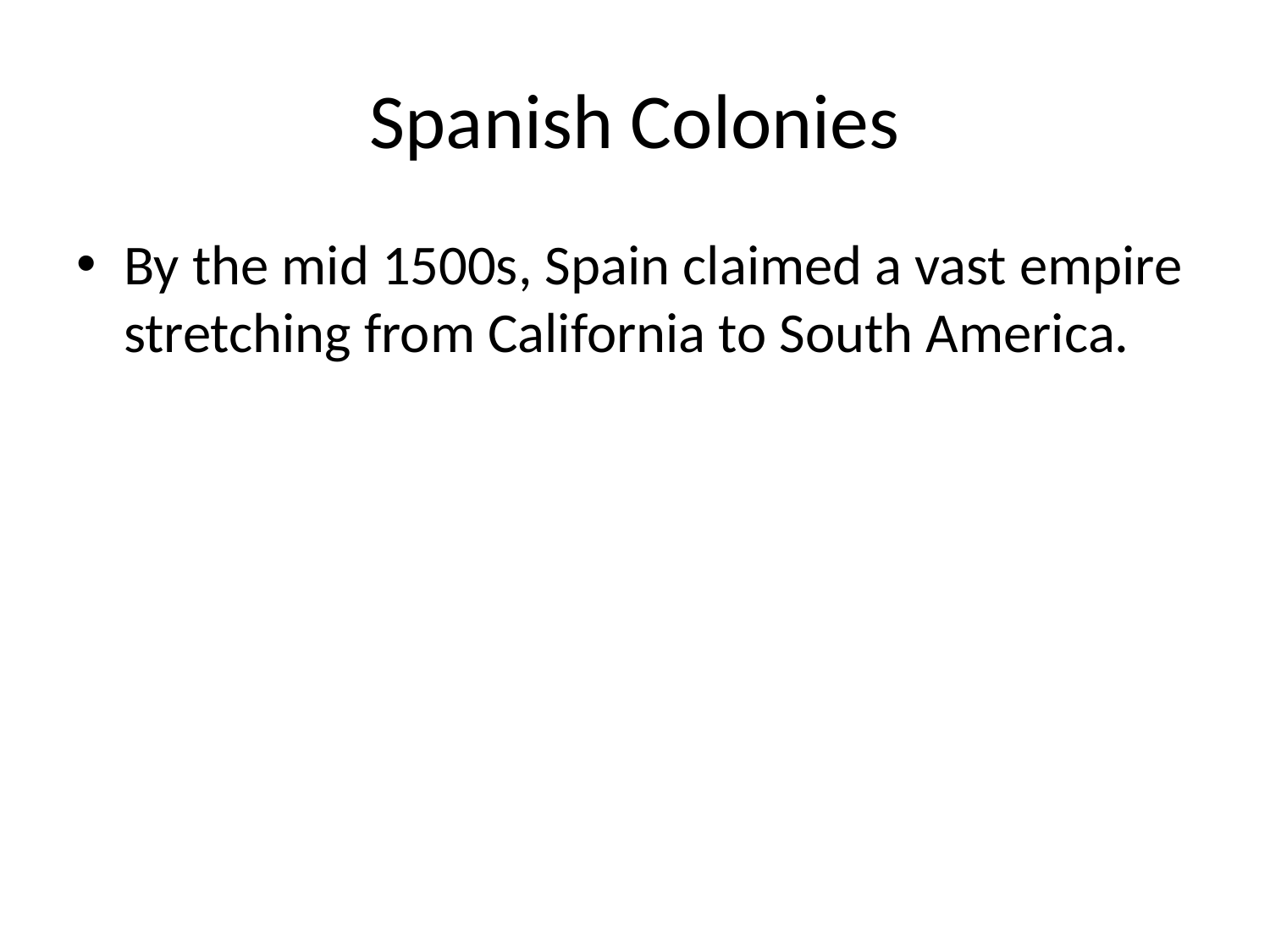

# Spanish Colonies
By the mid 1500s, Spain claimed a vast empire stretching from California to South America.